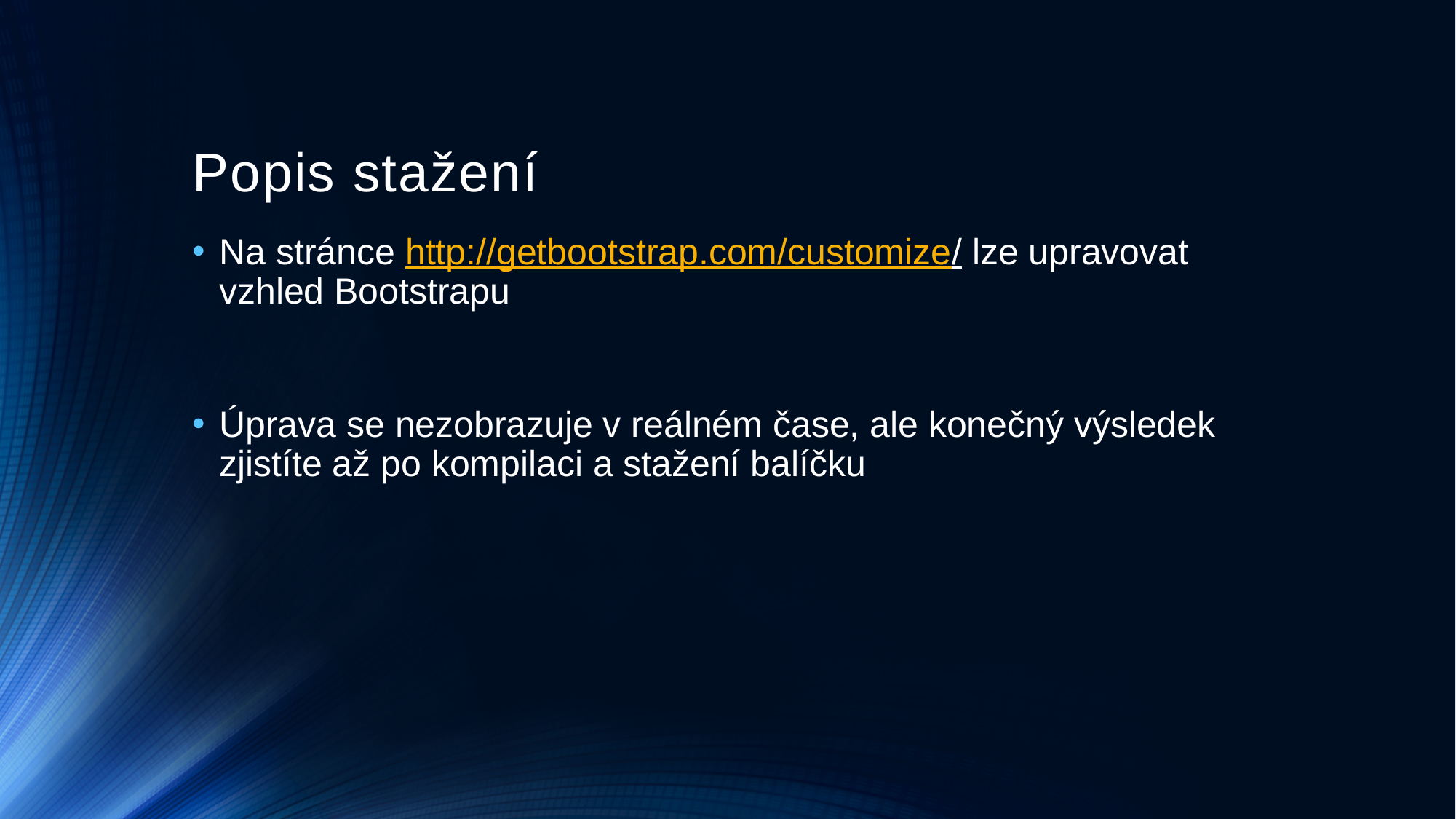

# Popis stažení
Na stránce http://getbootstrap.com/customize/ lze upravovat vzhled Bootstrapu

Úprava se nezobrazuje v reálném čase, ale konečný výsledek zjistíte až po kompilaci a stažení balíčku